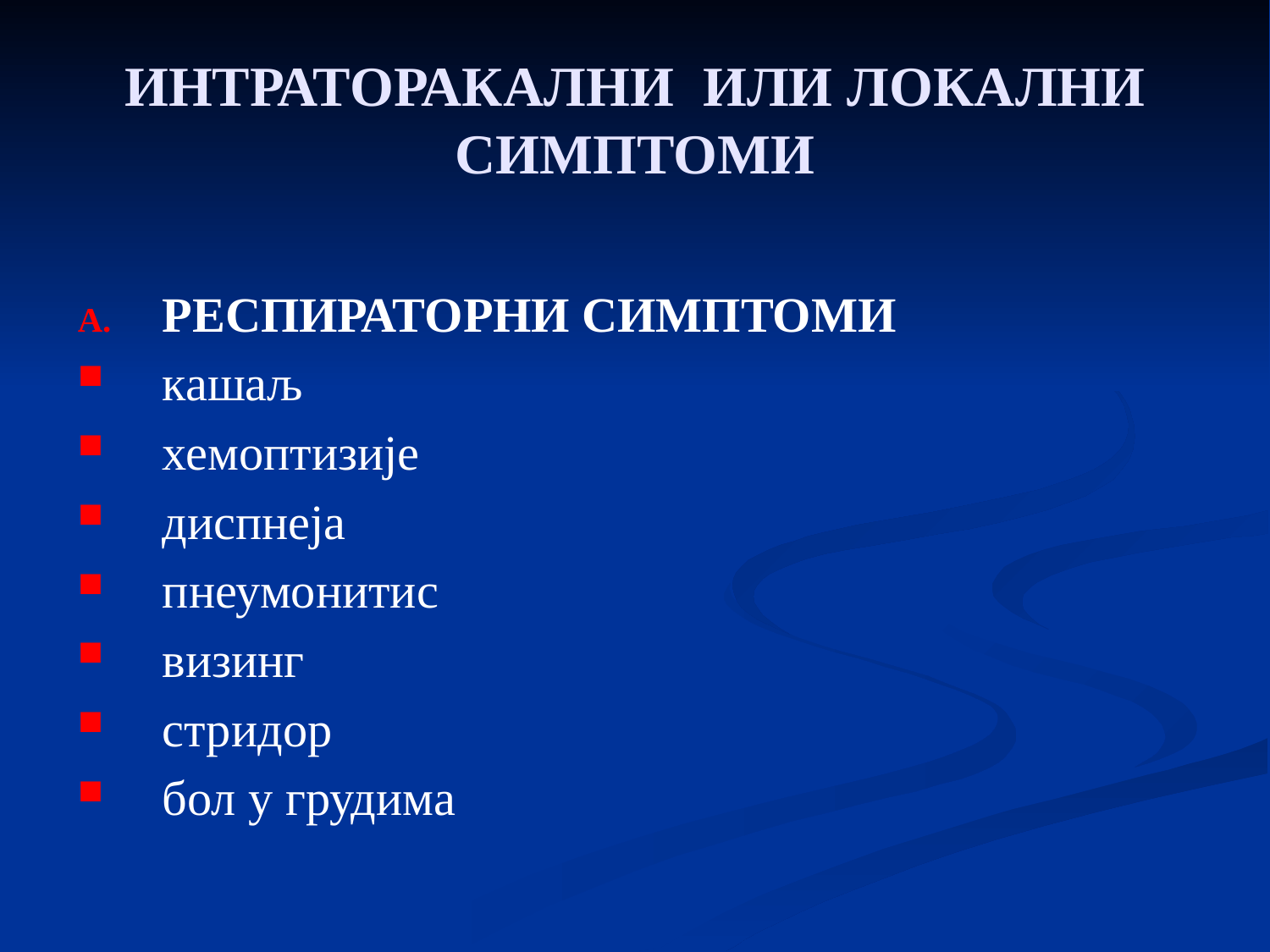

# ИНТРАТОРАКАЛНИ  ИЛИ ЛОКАЛНИ СИМПТОМИ
РЕСПИРАТОРНИ СИМПТОМИ
кашаљ
хемоптизије
диспнеја
пнеумонитис
визинг
стридор
бол у грудима